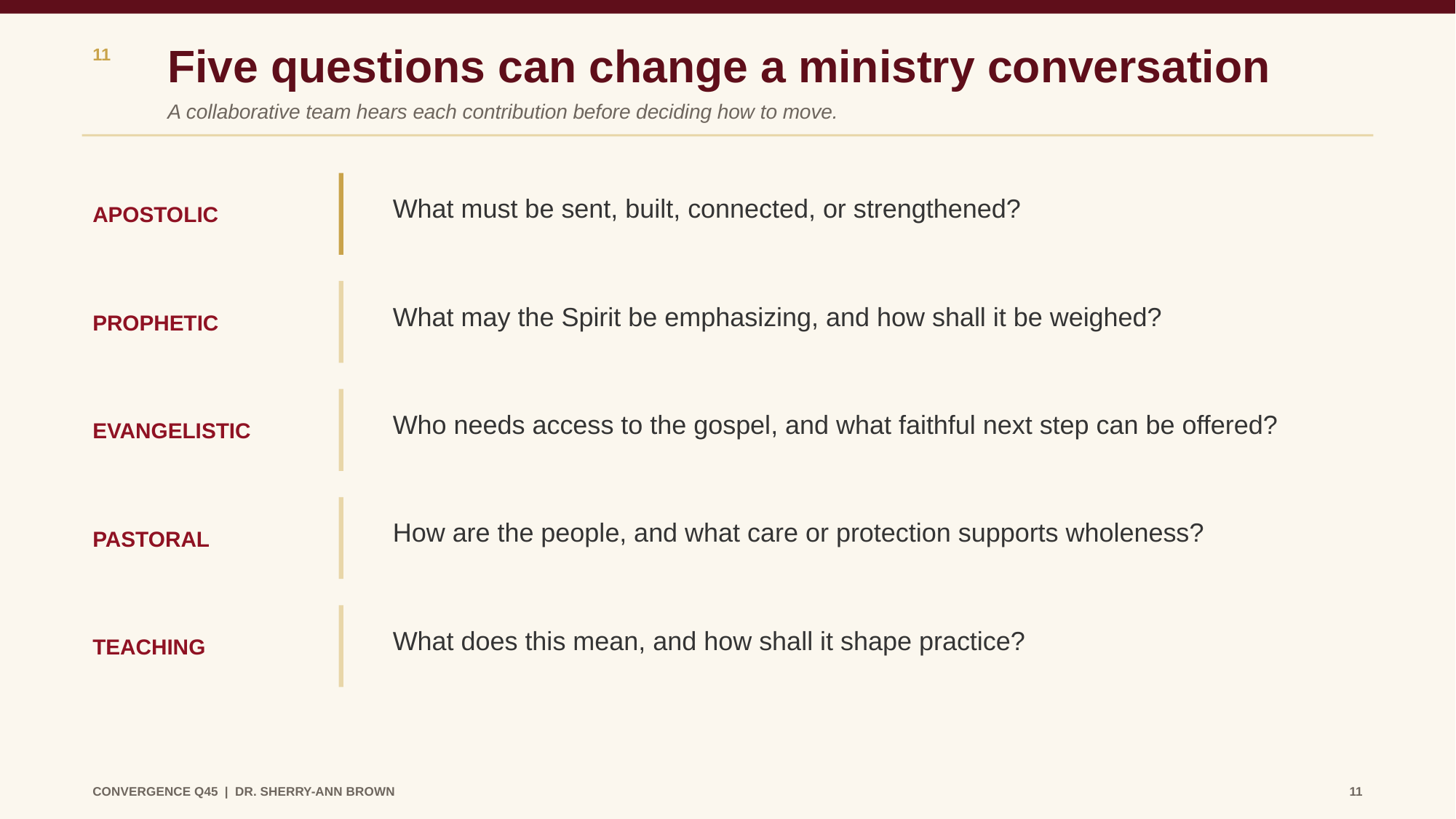

Five questions can change a ministry conversation
11
A collaborative team hears each contribution before deciding how to move.

What must be sent, built, connected, or strengthened?
APOSTOLIC

What may the Spirit be emphasizing, and how shall it be weighed?
PROPHETIC

Who needs access to the gospel, and what faithful next step can be offered?
EVANGELISTIC

How are the people, and what care or protection supports wholeness?
PASTORAL

What does this mean, and how shall it shape practice?
TEACHING
CONVERGENCE Q45  |  DR. SHERRY-ANN BROWN
11